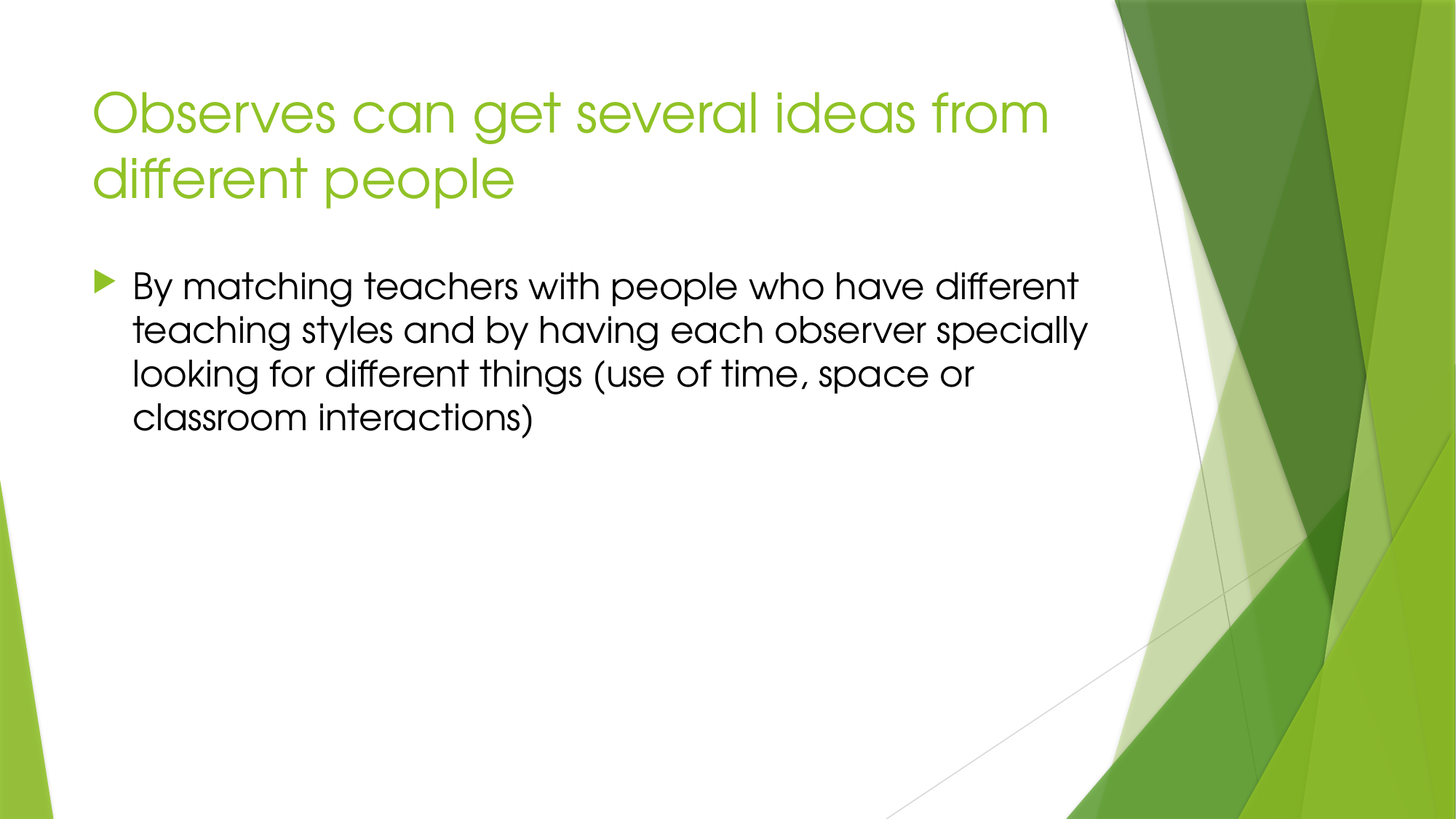

# Observes can get several ideas from different people
By matching teachers with people who have different teaching styles and by having each observer specially looking for different things (use of time, space or classroom interactions)